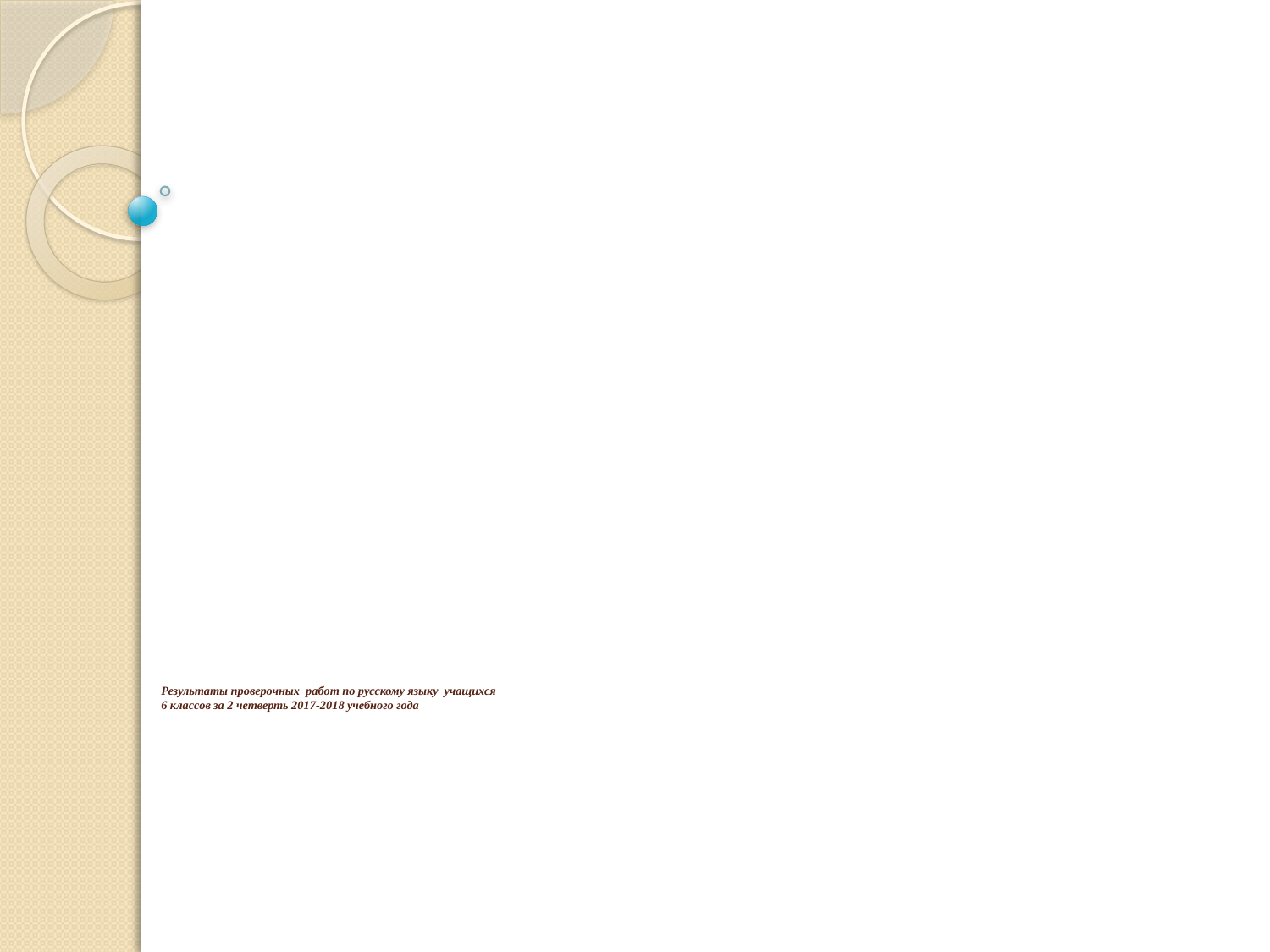

# Результаты проверочных  работ по русскому языку  учащихся 6 классов за 2 четверть 2017-2018 учебного года